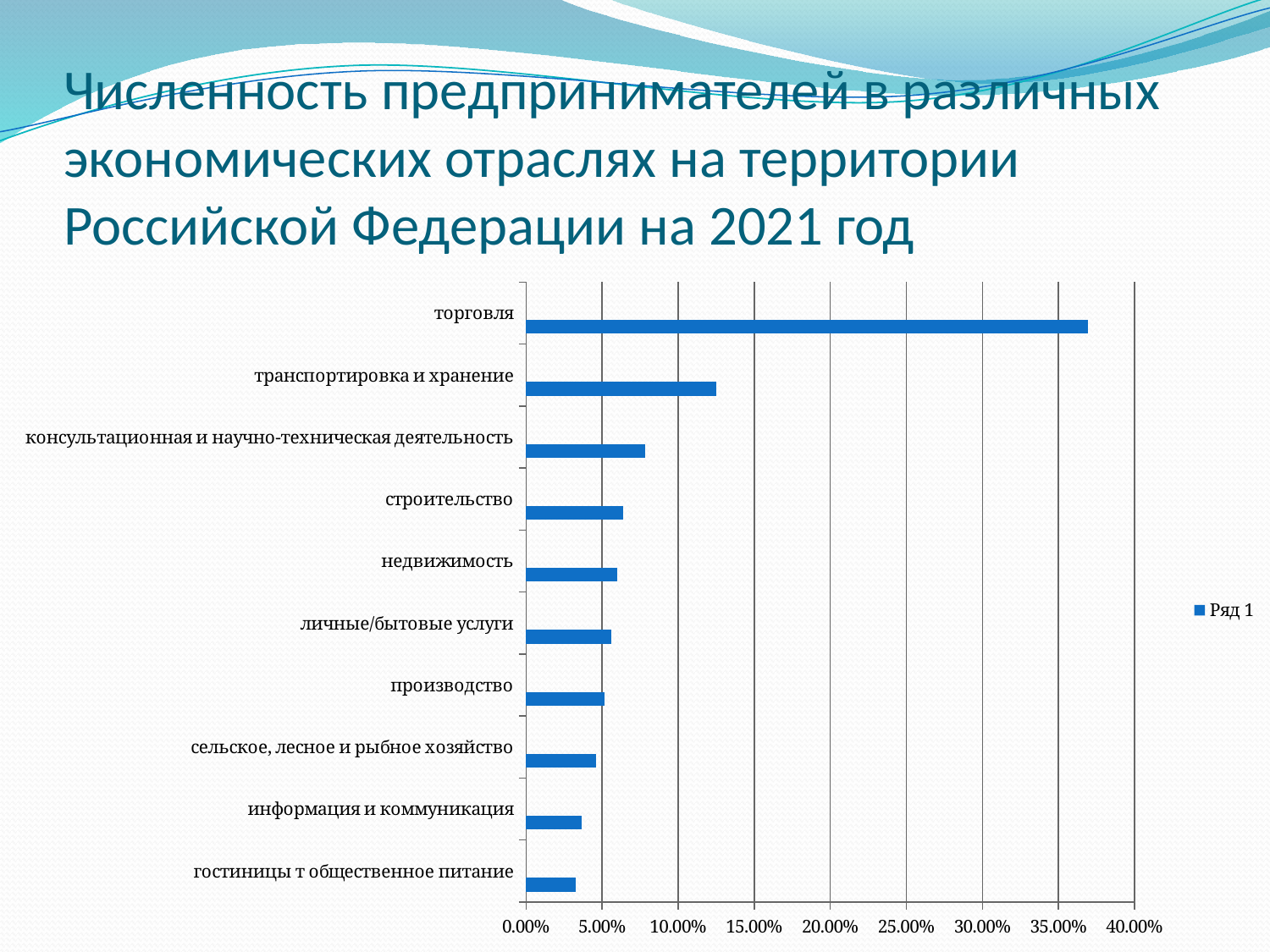

# Численность предпринимателей в различных экономических отраслях на территории Российской Федерации на 2021 год

### Chart

| Category | Ряд 1 | Столбец2 | Столбец1 |
|---|---|---|---|
| гостиницы т общественное питание | 0.03280000000000005 | None | None |
| информация и коммуникация | 0.036800000000000034 | None | None |
| сельское, лесное и рыбное хозяйство | 0.0462 | None | None |
| производство | 0.05180000000000001 | None | None |
| личные/бытовые услуги | 0.0562 | None | None |
| недвижимость | 0.05990000000000006 | None | None |
| строительство | 0.06390000000000001 | None | None |
| консультационная и научно-техническая деятельность | 0.07810000000000004 | None | None |
| транспортировка и хранение | 0.1251 | None | None |
| торговля | 0.3693000000000004 | None | None |